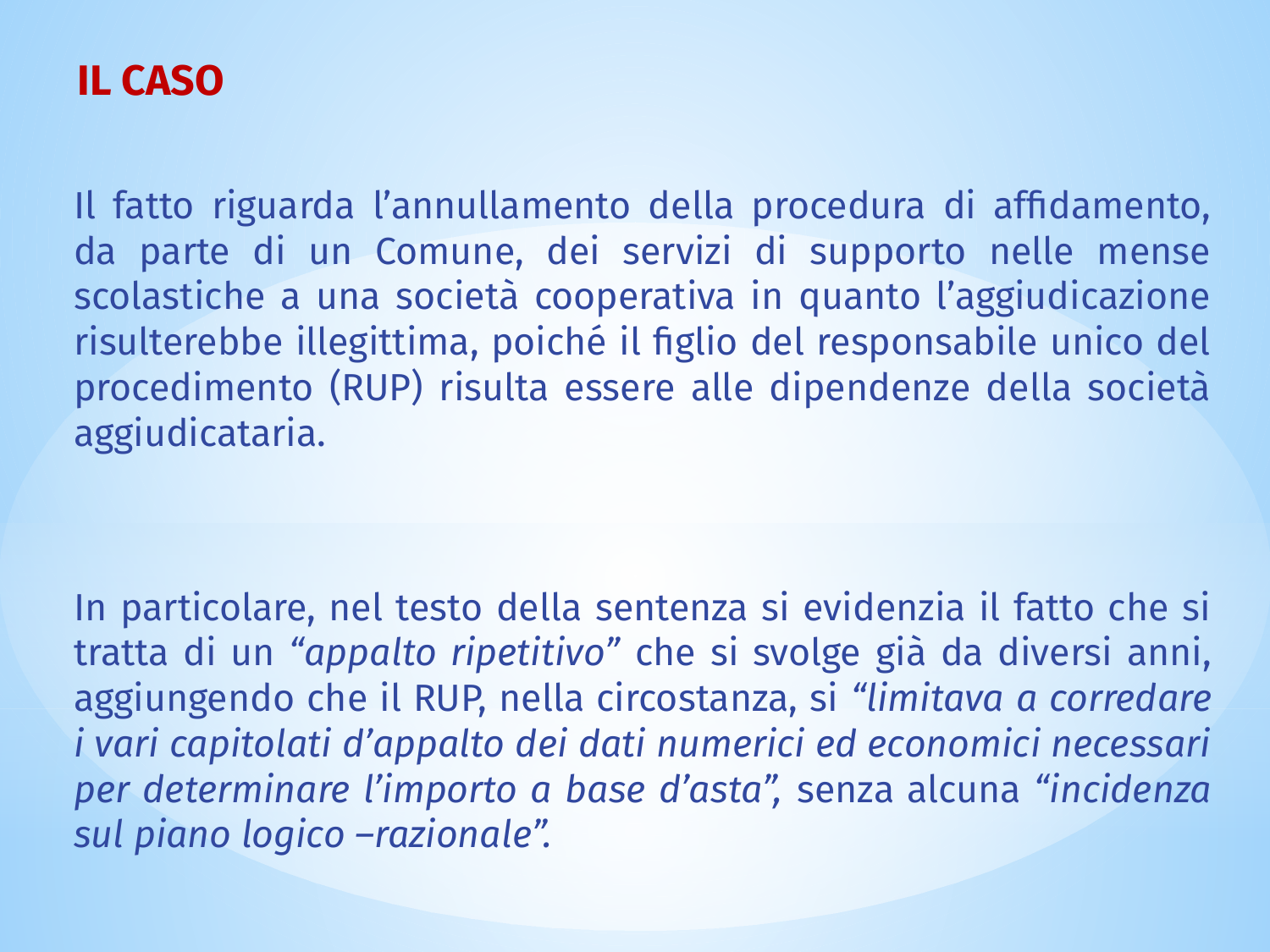

# IL CASO

Il fatto riguarda l’annullamento della procedura di affidamento, da parte di un Comune, dei servizi di supporto nelle mense scolastiche a una società cooperativa in quanto l’aggiudicazione risulterebbe illegittima, poiché il figlio del responsabile unico del procedimento (RUP) risulta essere alle dipendenze della società aggiudicataria.

In particolare, nel testo della sentenza si evidenzia il fatto che si tratta di un “appalto ripetitivo” che si svolge già da diversi anni, aggiungendo che il RUP, nella circostanza, si “limitava a corredare i vari capitolati d’appalto dei dati numerici ed economici necessari per determinare l’importo a base d’asta”, senza alcuna “incidenza sul piano logico –razionale”.